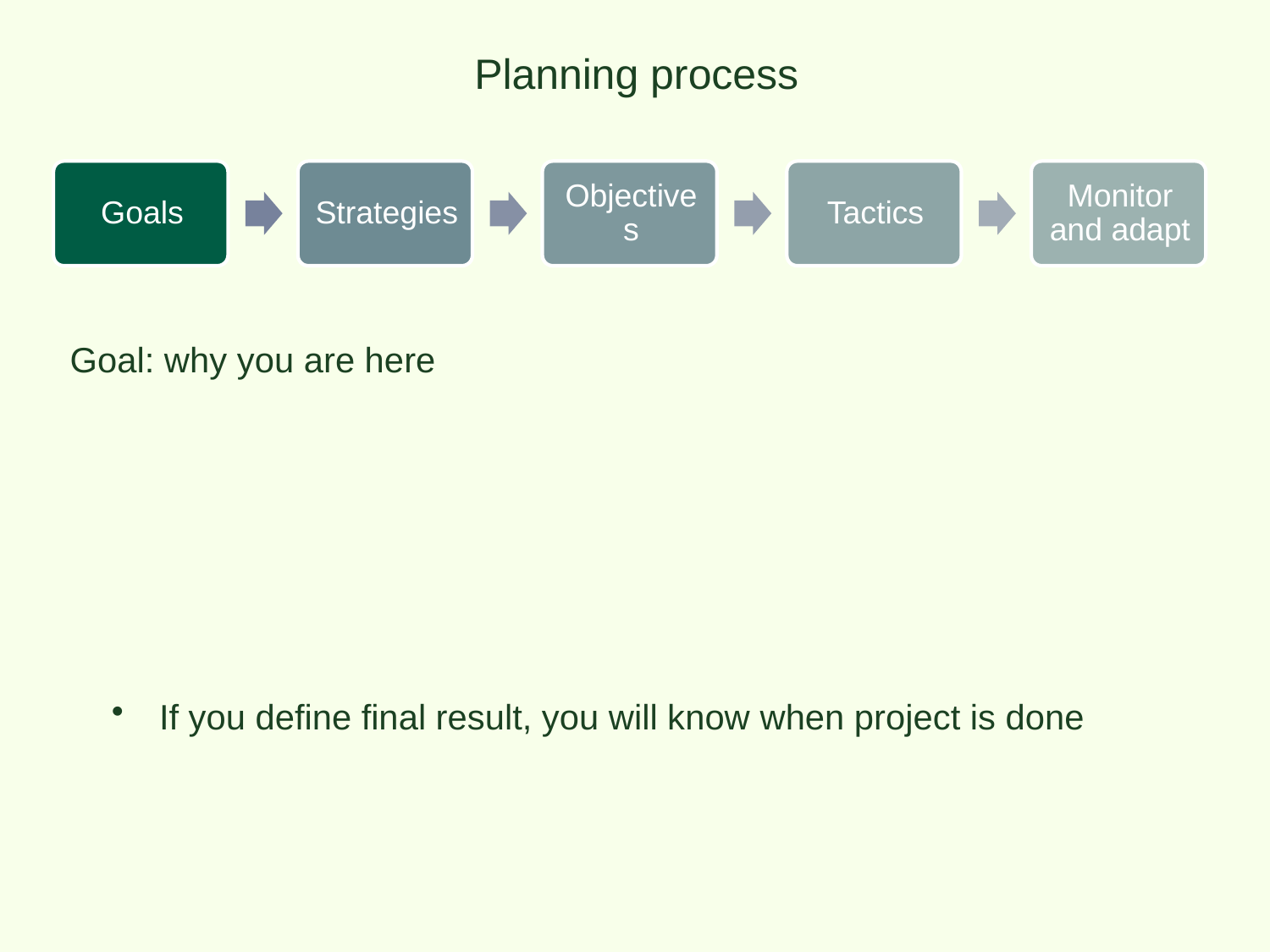

# Planning process
Goals

Strategies

Objectives

Tactics

Monitor and adapt
Goal: why you are here
If you define final result, you will know when project is done